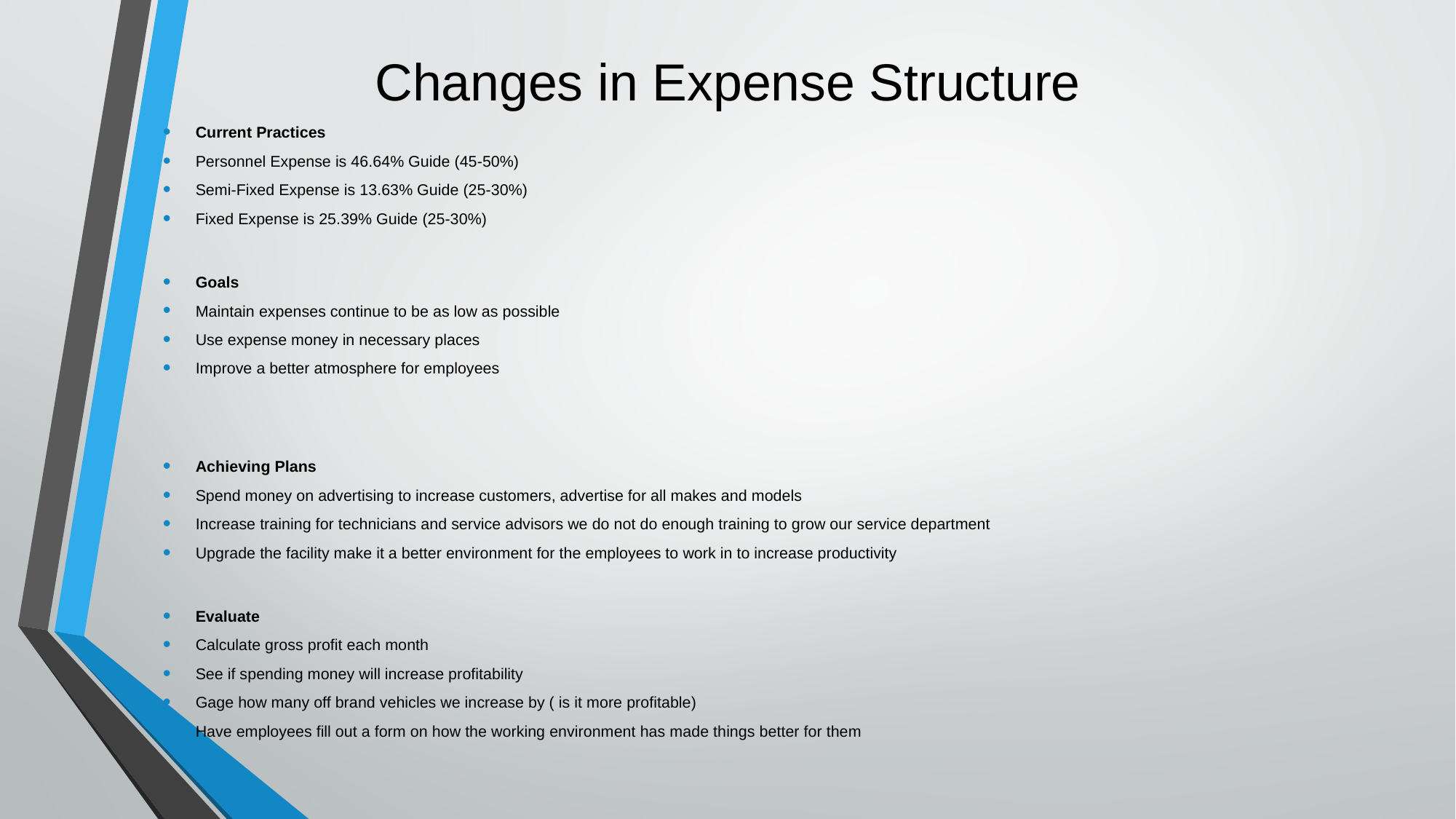

# Changes in Expense Structure
Current Practices
Personnel Expense is 46.64% Guide (45-50%)
Semi-Fixed Expense is 13.63% Guide (25-30%)
Fixed Expense is 25.39% Guide (25-30%)

Goals
Maintain expenses continue to be as low as possible
Use expense money in necessary places
Improve a better atmosphere for employees

Achieving Plans
Spend money on advertising to increase customers, advertise for all makes and models
Increase training for technicians and service advisors we do not do enough training to grow our service department
Upgrade the facility make it a better environment for the employees to work in to increase productivity

Evaluate
Calculate gross profit each month
See if spending money will increase profitability
Gage how many off brand vehicles we increase by ( is it more profitable)
Have employees fill out a form on how the working environment has made things better for them